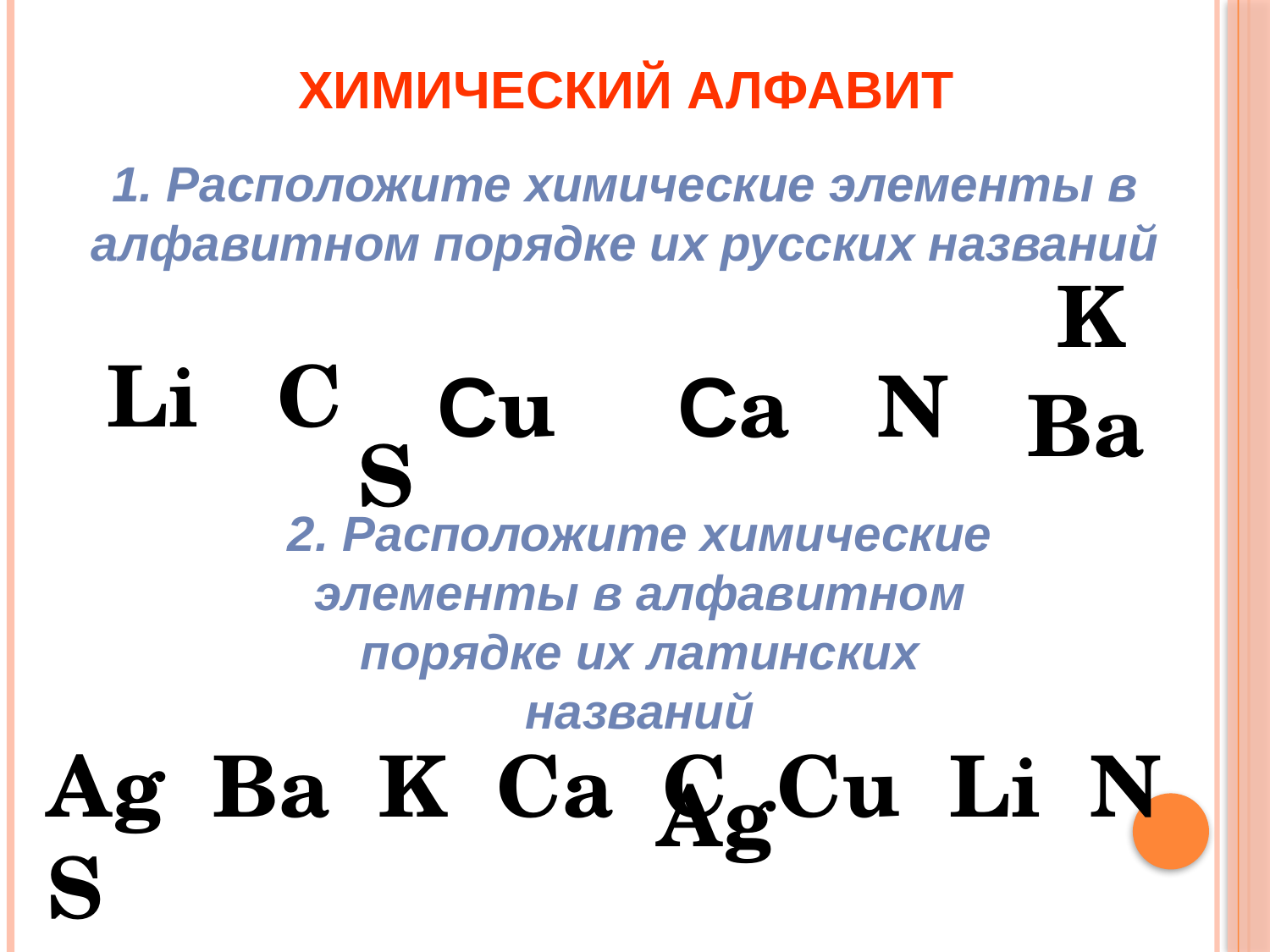

# Химический алфавит
1. Расположите химические элементы в алфавитном порядке их русских названий
K
Li
C
Сu
Сa
N
Ba
S
2. Расположите химические элементы в алфавитном порядке их латинских названий
Ag  Ba  K  Ca  C  Cu  Li  N  S
Ag